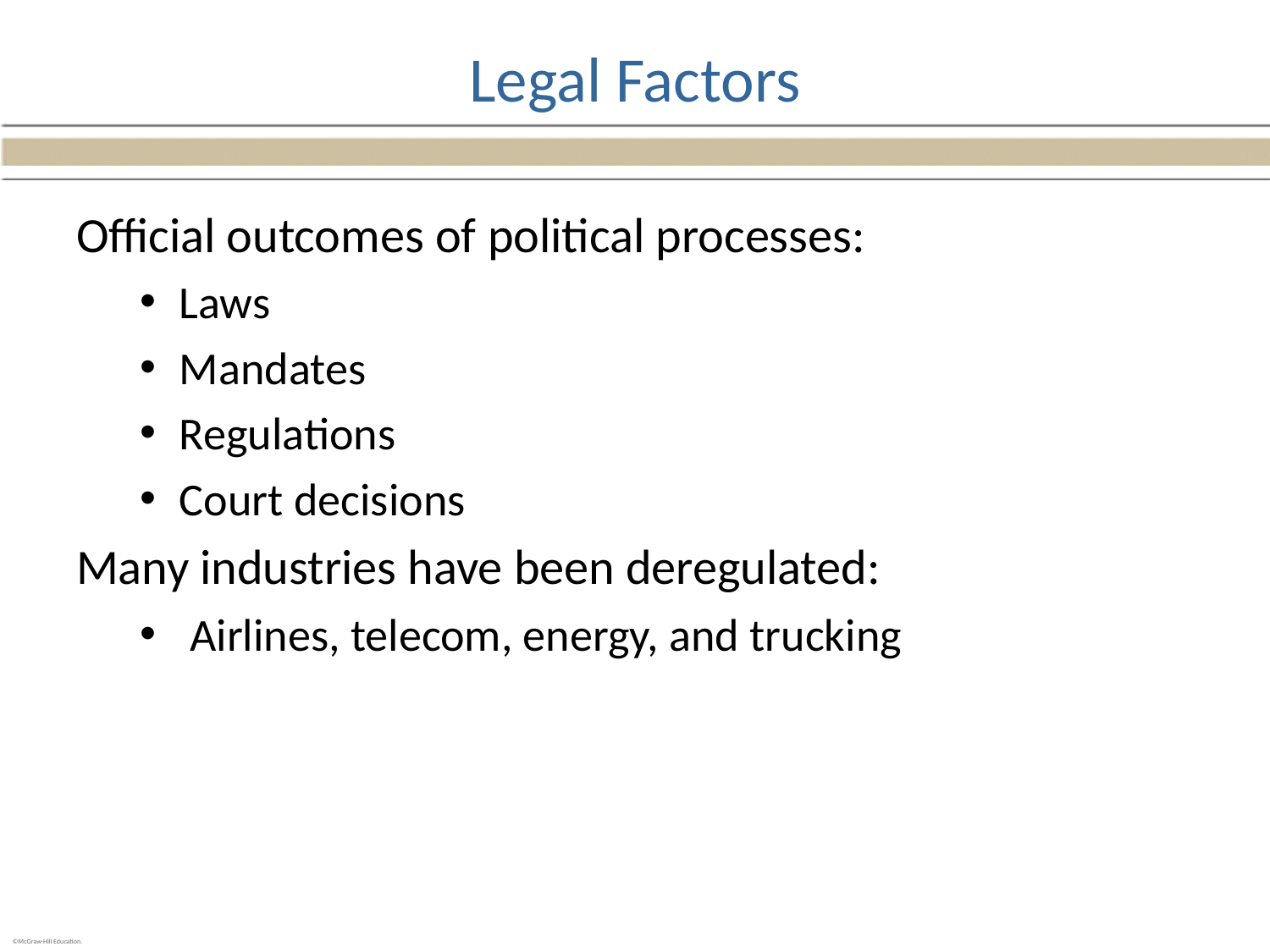

# Legal Factors
Official outcomes of political processes:
Laws
Mandates
Regulations
Court decisions
Many industries have been deregulated:
 Airlines, telecom, energy, and trucking